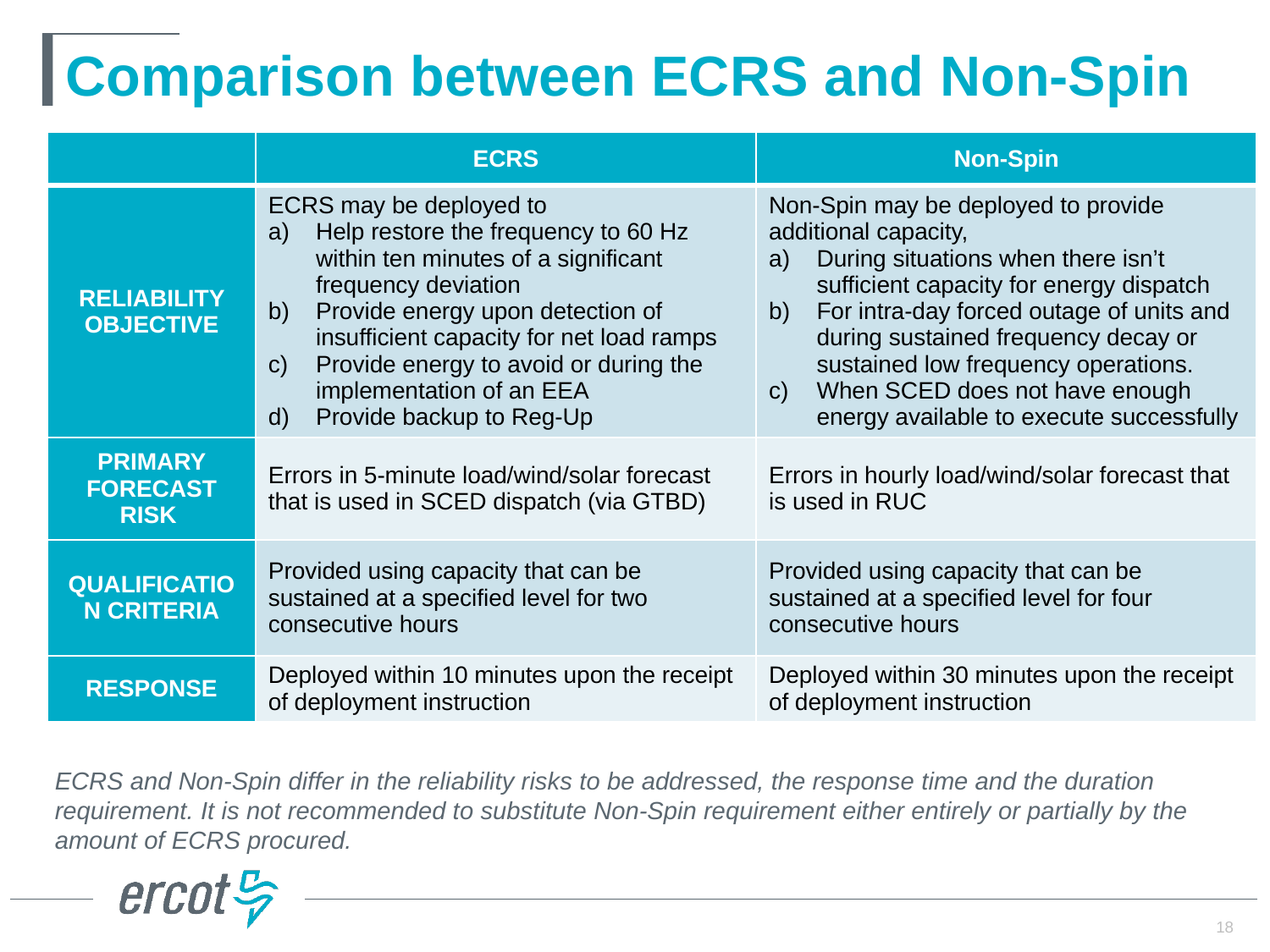

# Comparison between ECRS and Non-Spin
|  | ECRS | Non-Spin |
| --- | --- | --- |
| Reliability Objective | ECRS may be deployed to Help restore the frequency to 60 Hz within ten minutes of a significant frequency deviation Provide energy upon detection of insufficient capacity for net load ramps Provide energy to avoid or during the implementation of an EEA Provide backup to Reg-Up | Non-Spin may be deployed to provide additional capacity, During situations when there isn’t sufficient capacity for energy dispatch For intra-day forced outage of units and during sustained frequency decay or sustained low frequency operations. When SCED does not have enough energy available to execute successfully |
| Primary Forecast Risk | Errors in 5-minute load/wind/solar forecast that is used in SCED dispatch (via GTBD) | Errors in hourly load/wind/solar forecast that is used in RUC |
| Qualification Criteria | Provided using capacity that can be sustained at a specified level for two consecutive hours | Provided using capacity that can be sustained at a specified level for four consecutive hours |
| Response | Deployed within 10 minutes upon the receipt of deployment instruction | Deployed within 30 minutes upon the receipt of deployment instruction |
ECRS and Non-Spin differ in the reliability risks to be addressed, the response time and the duration requirement. It is not recommended to substitute Non-Spin requirement either entirely or partially by the amount of ECRS procured.

18